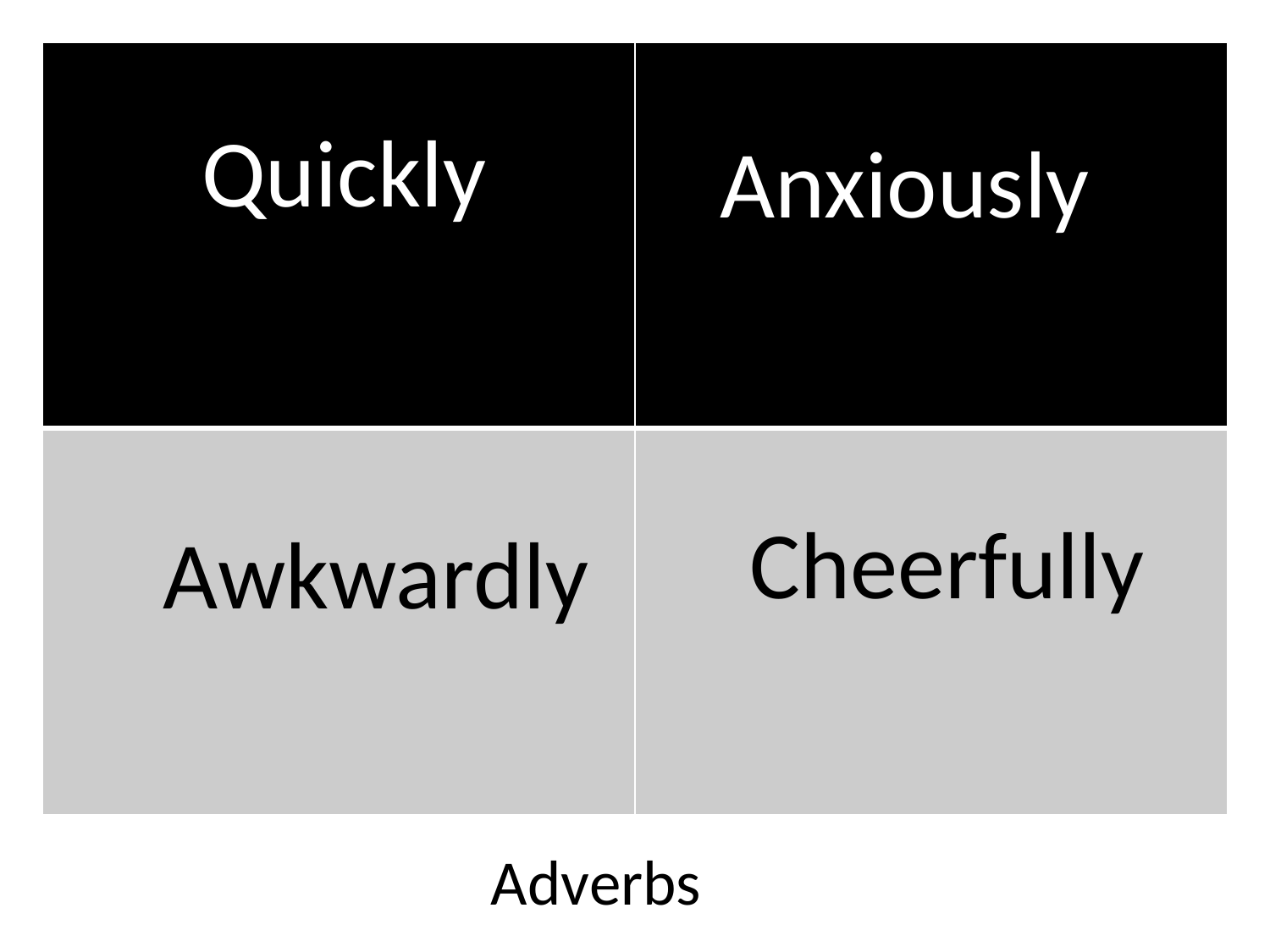

|  |  |
| --- | --- |
|  |  |
Quickly
Anxiously
Cheerfully
Awkwardly
Adverbs